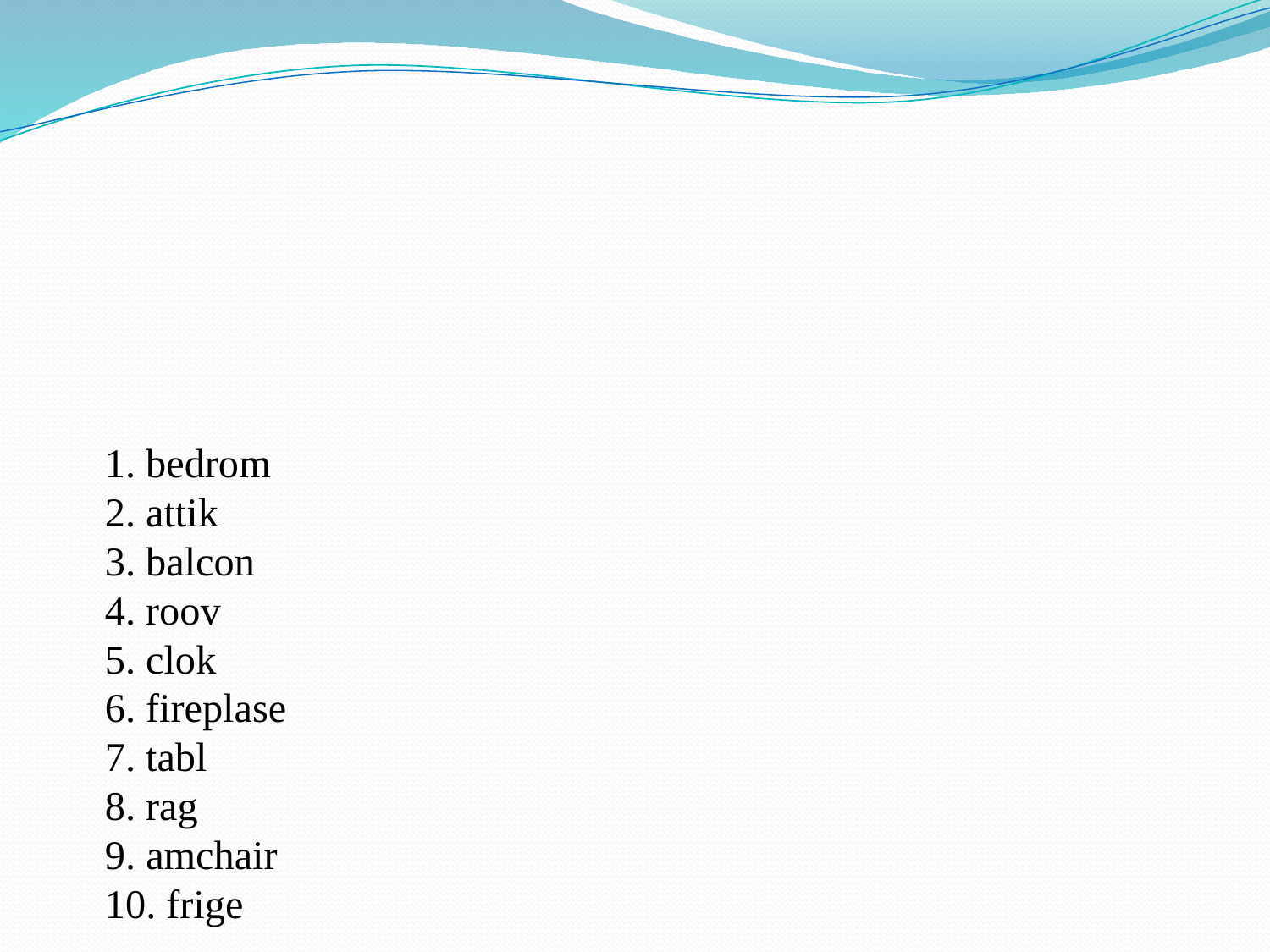

# 1. bedrom 2. attik 3. balcon 4. roov 5. clok 6. fireplase 7. tabl 8. rag 9. amchair 10. frige